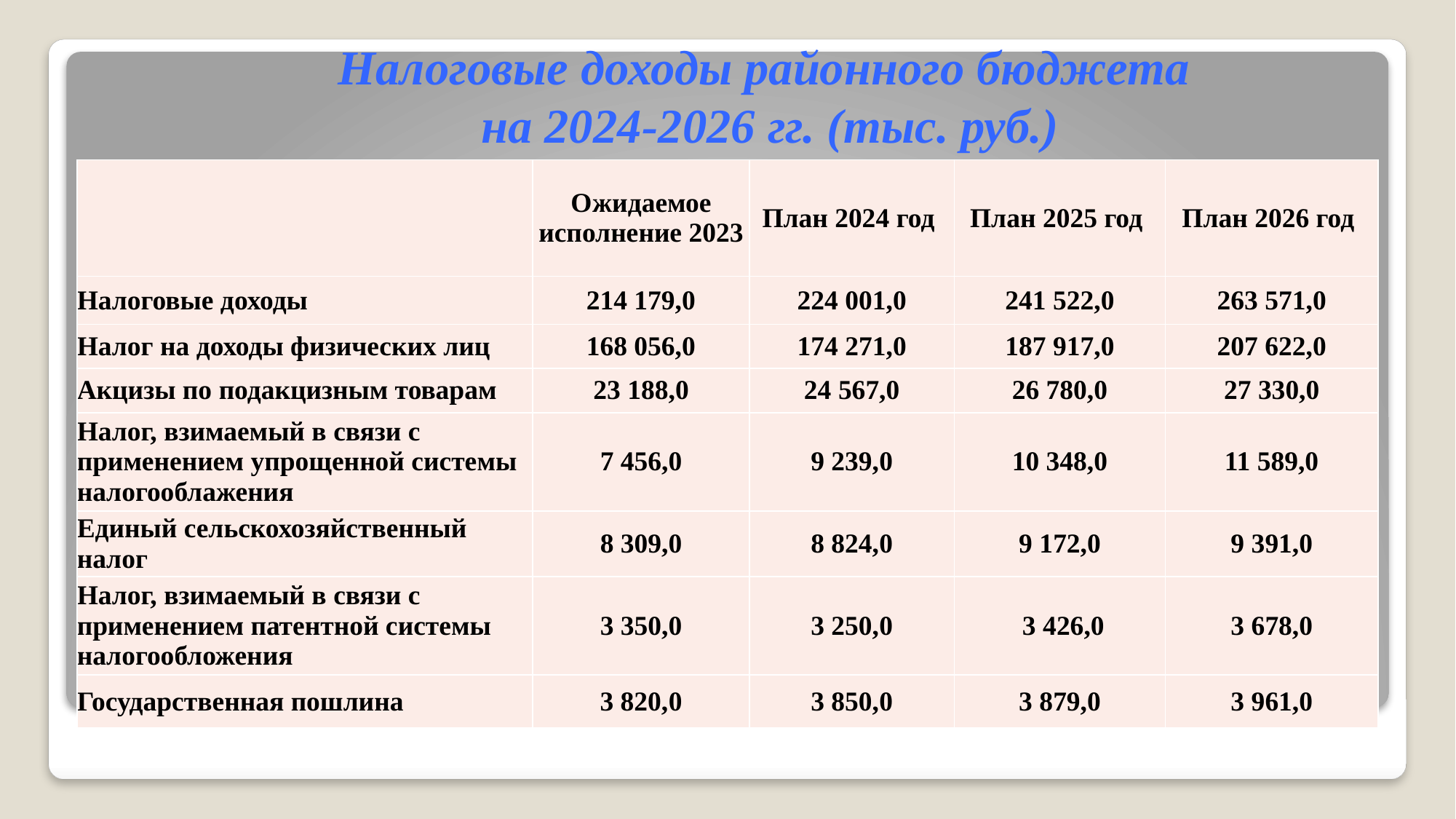

Налоговые доходы районного бюджета
на 2024-2026 гг. (тыс. руб.)
|  | Ожидаемое исполнение 2023 | План 2024 год | План 2025 год | План 2026 год |
| --- | --- | --- | --- | --- |
| Налоговые доходы | 214 179,0 | 224 001,0 | 241 522,0 | 263 571,0 |
| Налог на доходы физических лиц | 168 056,0 | 174 271,0 | 187 917,0 | 207 622,0 |
| Акцизы по подакцизным товарам | 23 188,0 | 24 567,0 | 26 780,0 | 27 330,0 |
| Налог, взимаемый в связи с применением упрощенной системы налогооблажения | 7 456,0 | 9 239,0 | 10 348,0 | 11 589,0 |
| Единый сельскохозяйственный налог | 8 309,0 | 8 824,0 | 9 172,0 | 9 391,0 |
| Налог, взимаемый в связи с применением патентной системы налогообложения | 3 350,0 | 3 250,0 | 3 426,0 | 3 678,0 |
| Государственная пошлина | 3 820,0 | 3 850,0 | 3 879,0 | 3 961,0 |